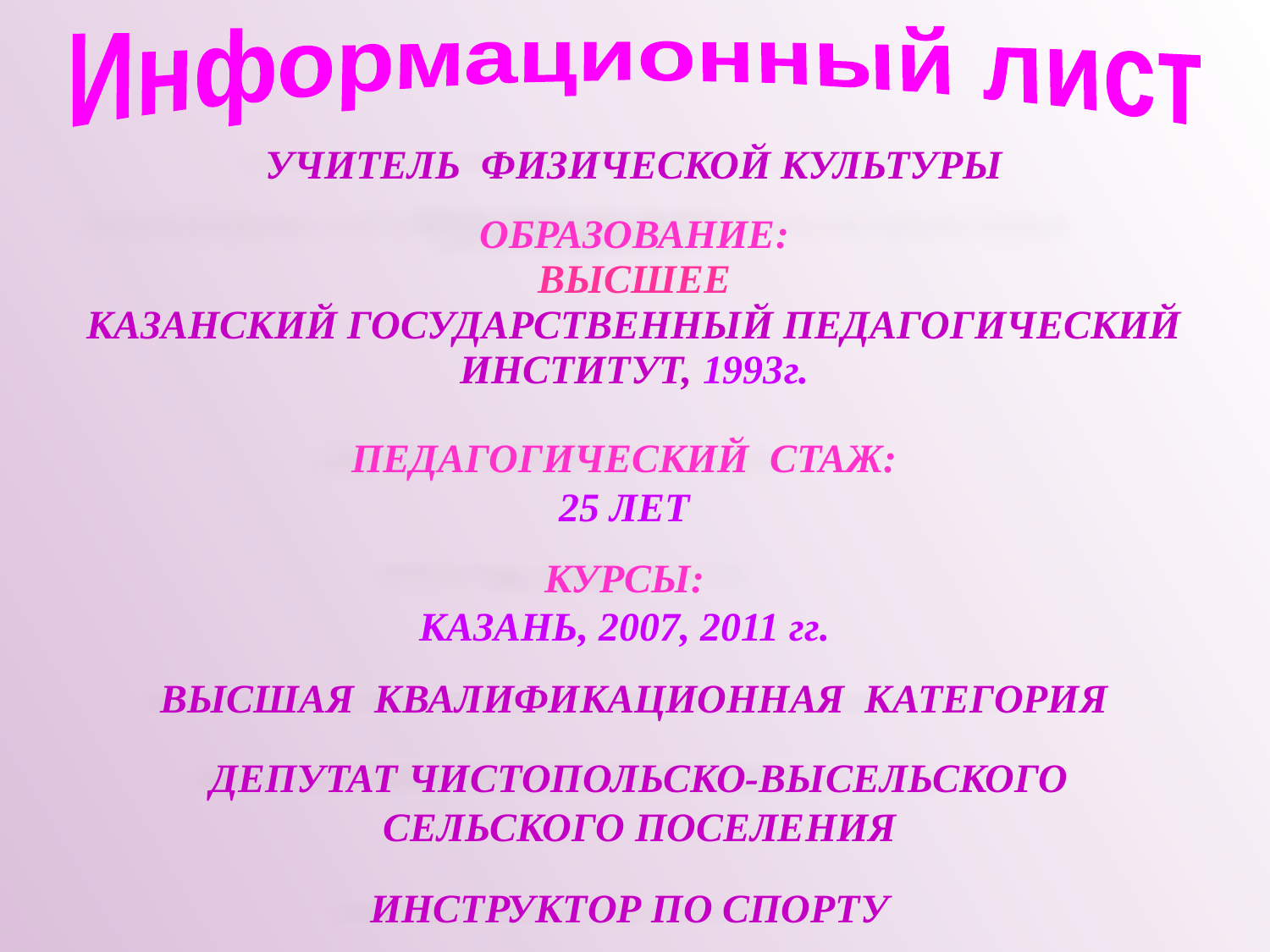

Информационный лист
УЧИТЕЛЬ  ФИЗИЧЕСКОЙ КУЛЬТУРЫ
ОБРАЗОВАНИЕ:
ВЫСШЕЕ
КАЗАНСКИЙ ГОСУДАРСТВЕННЫЙ ПЕДАГОГИЧЕСКИЙ ИНСТИТУТ, 1993г.
Педагогический  стаж:
25 лет
Курсы:
Казань, 2007, 2011 гг.
ВЫСШая  квалификационная  категория
ДЕПУТАТ ЧИСТОПОЛЬСКО-ВЫСЕЛЬСКОГО
СЕЛЬСКОГО ПОСЕЛЕНИЯ
ИНСТРУКТОР ПО СПОРТУ